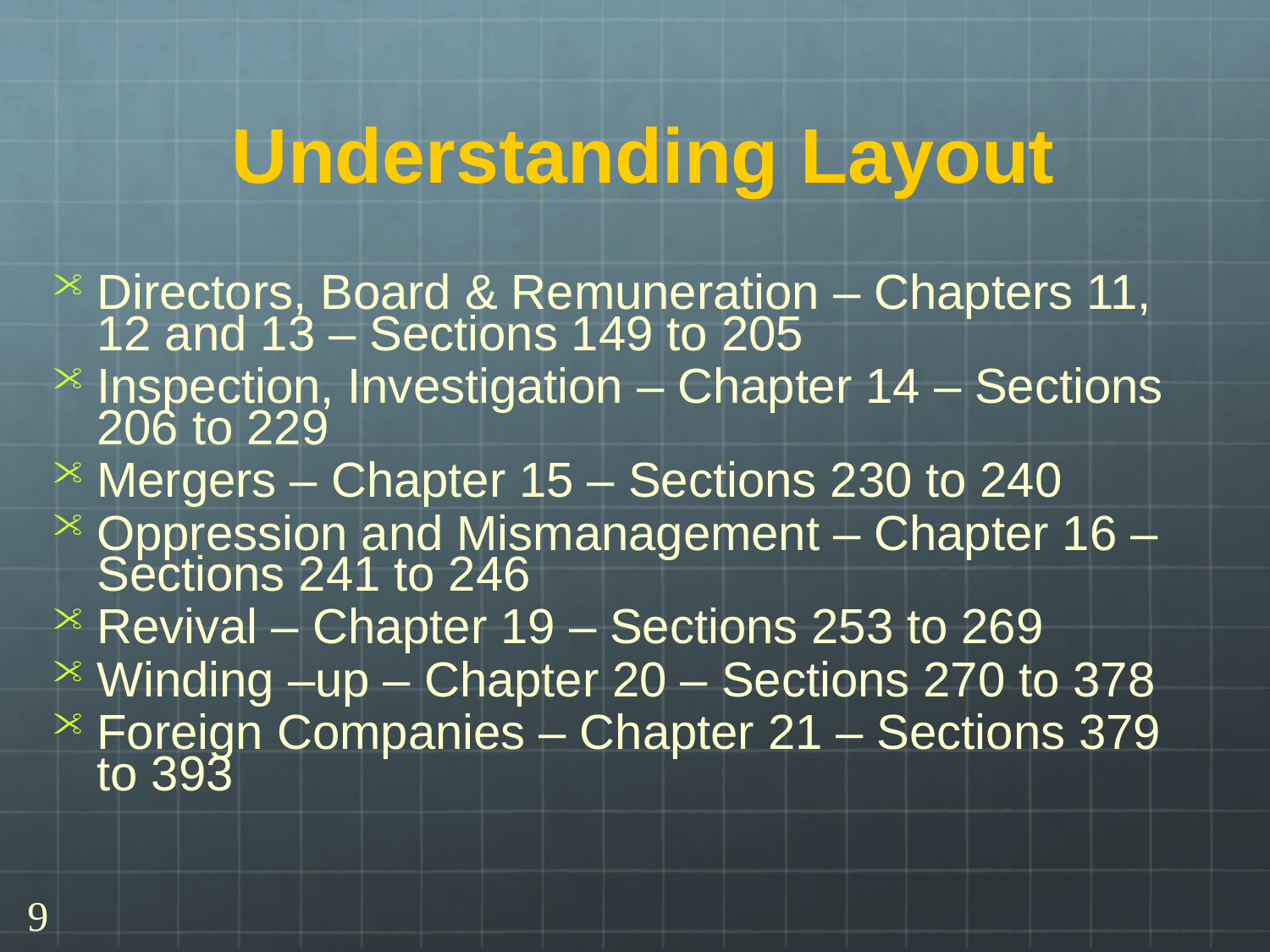

# Understanding Layout
Directors, Board & Remuneration – Chapters 11, 12 and 13 – Sections 149 to 205
Inspection, Investigation – Chapter 14 – Sections 206 to 229
Mergers – Chapter 15 – Sections 230 to 240
Oppression and Mismanagement – Chapter 16 – Sections 241 to 246
Revival – Chapter 19 – Sections 253 to 269
Winding –up – Chapter 20 – Sections 270 to 378
Foreign Companies – Chapter 21 – Sections 379 to 393

9